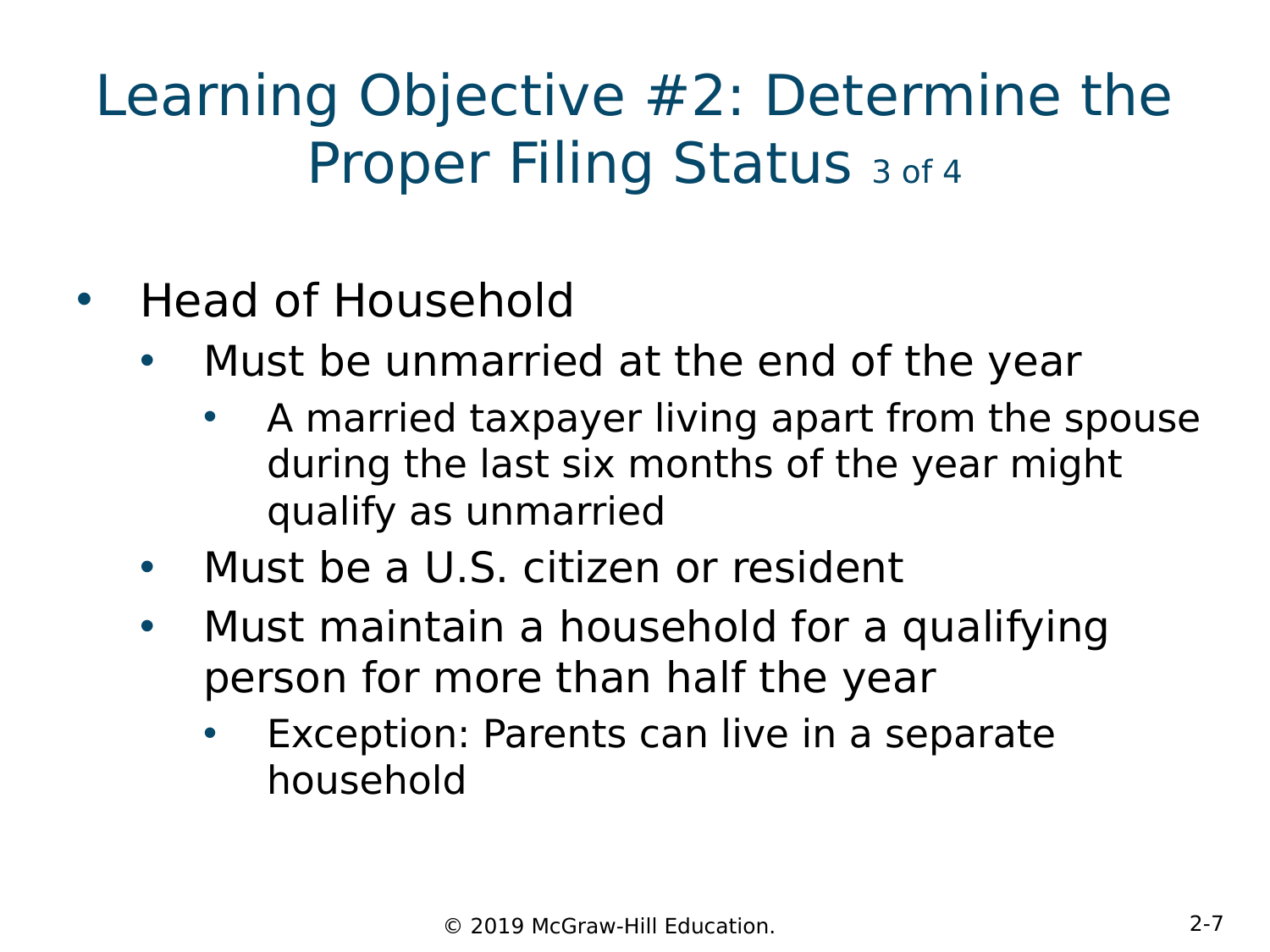

# Learning Objective #2: Determine the Proper Filing Status 3 of 4
Head of Household
Must be unmarried at the end of the year
A married taxpayer living apart from the spouse during the last six months of the year might qualify as unmarried
Must be a U.S. citizen or resident
Must maintain a household for a qualifying person for more than half the year
Exception: Parents can live in a separate household